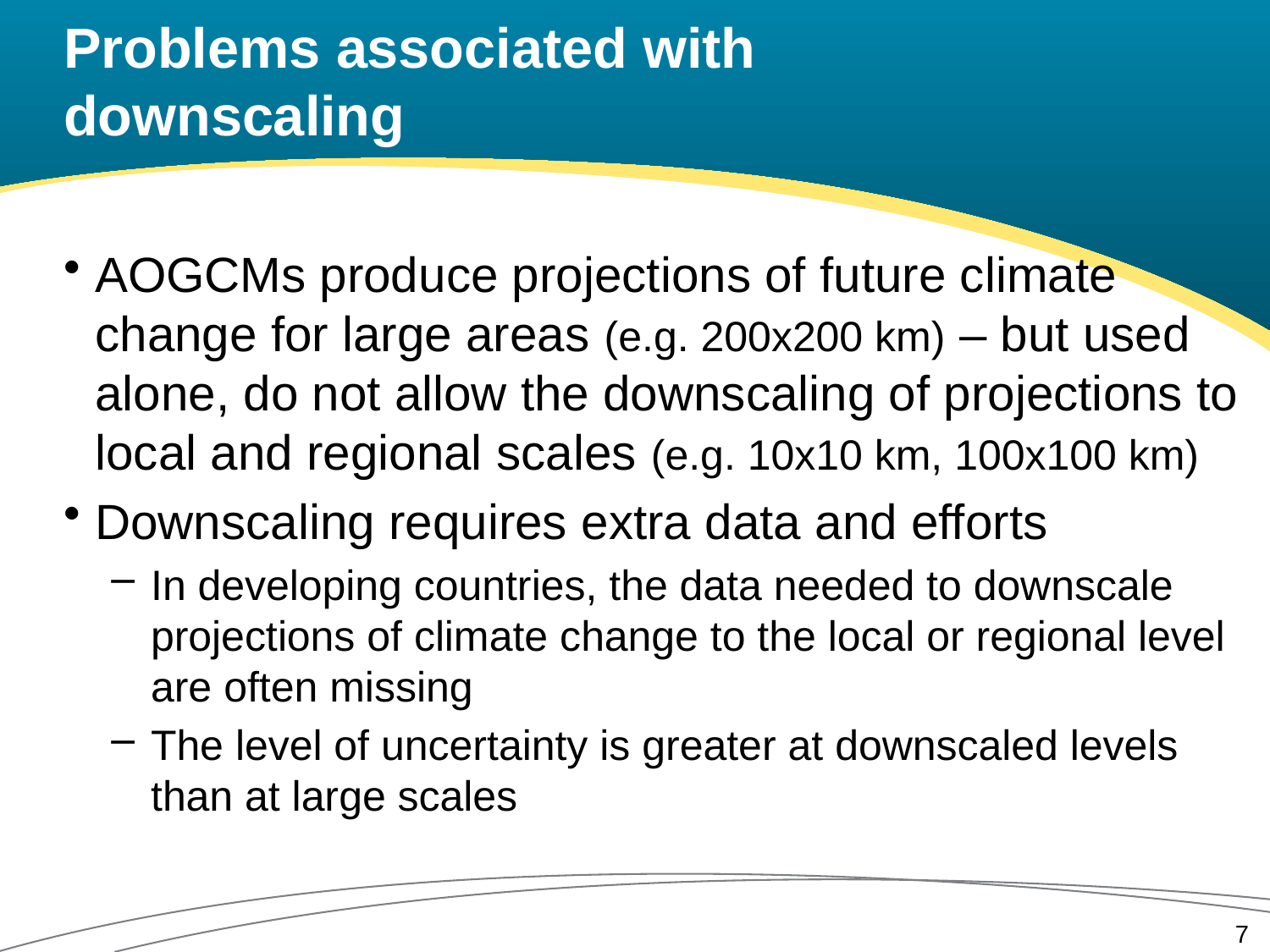

# Problems associated with downscaling
AOGCMs produce projections of future climate change for large areas (e.g. 200x200 km) – but used alone, do not allow the downscaling of projections to local and regional scales (e.g. 10x10 km, 100x100 km)
Downscaling requires extra data and efforts
In developing countries, the data needed to downscale projections of climate change to the local or regional level are often missing
The level of uncertainty is greater at downscaled levels than at large scales
7